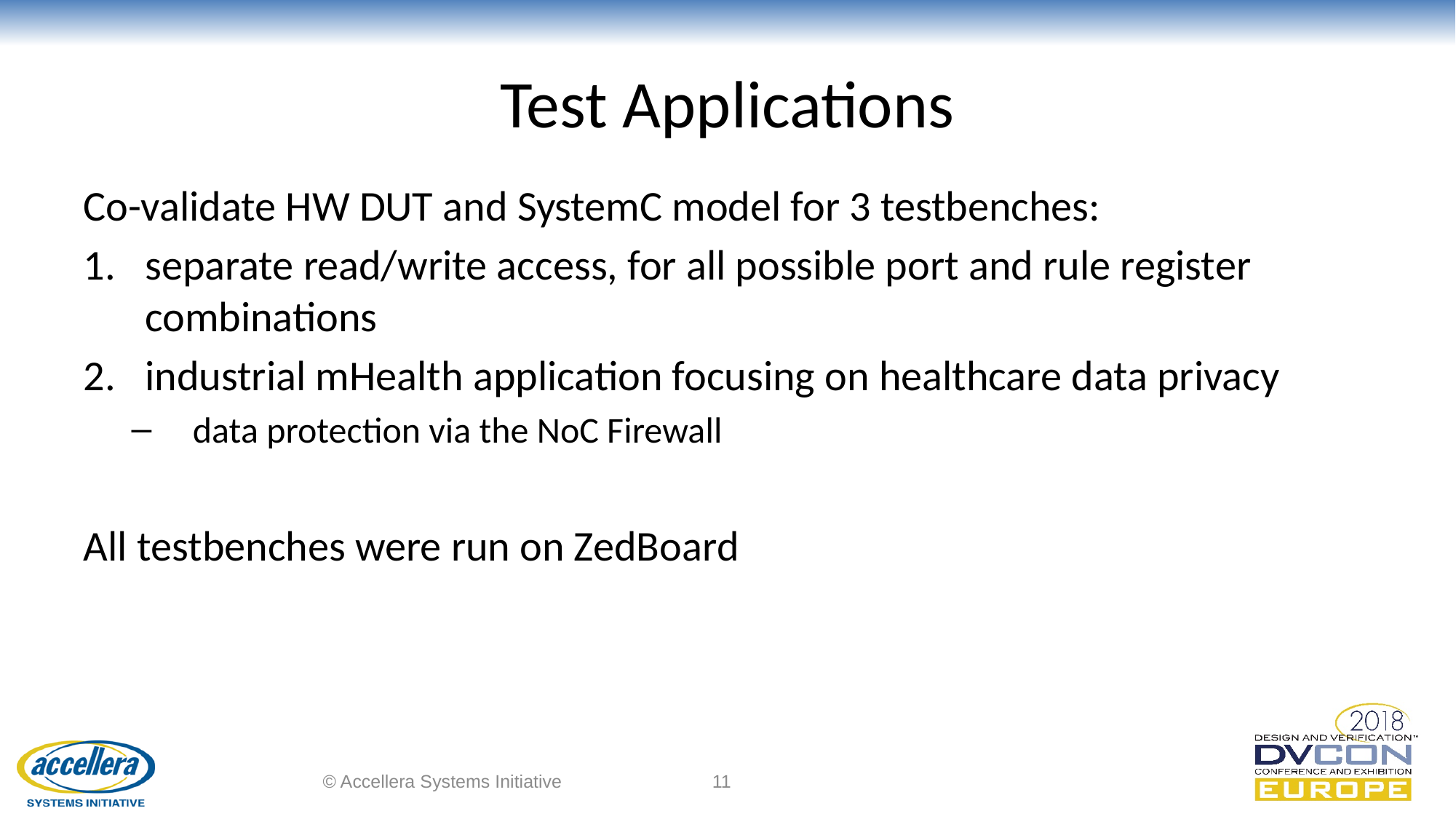

# Test Applications
Co-validate HW DUT and SystemC model for 3 testbenches:
separate read/write access, for all possible port and rule register combinations
industrial mHealth application focusing on healthcare data privacy
data protection via the NoC Firewall

All testbenches were run on ZedBoard
© Accellera Systems Initiative
11